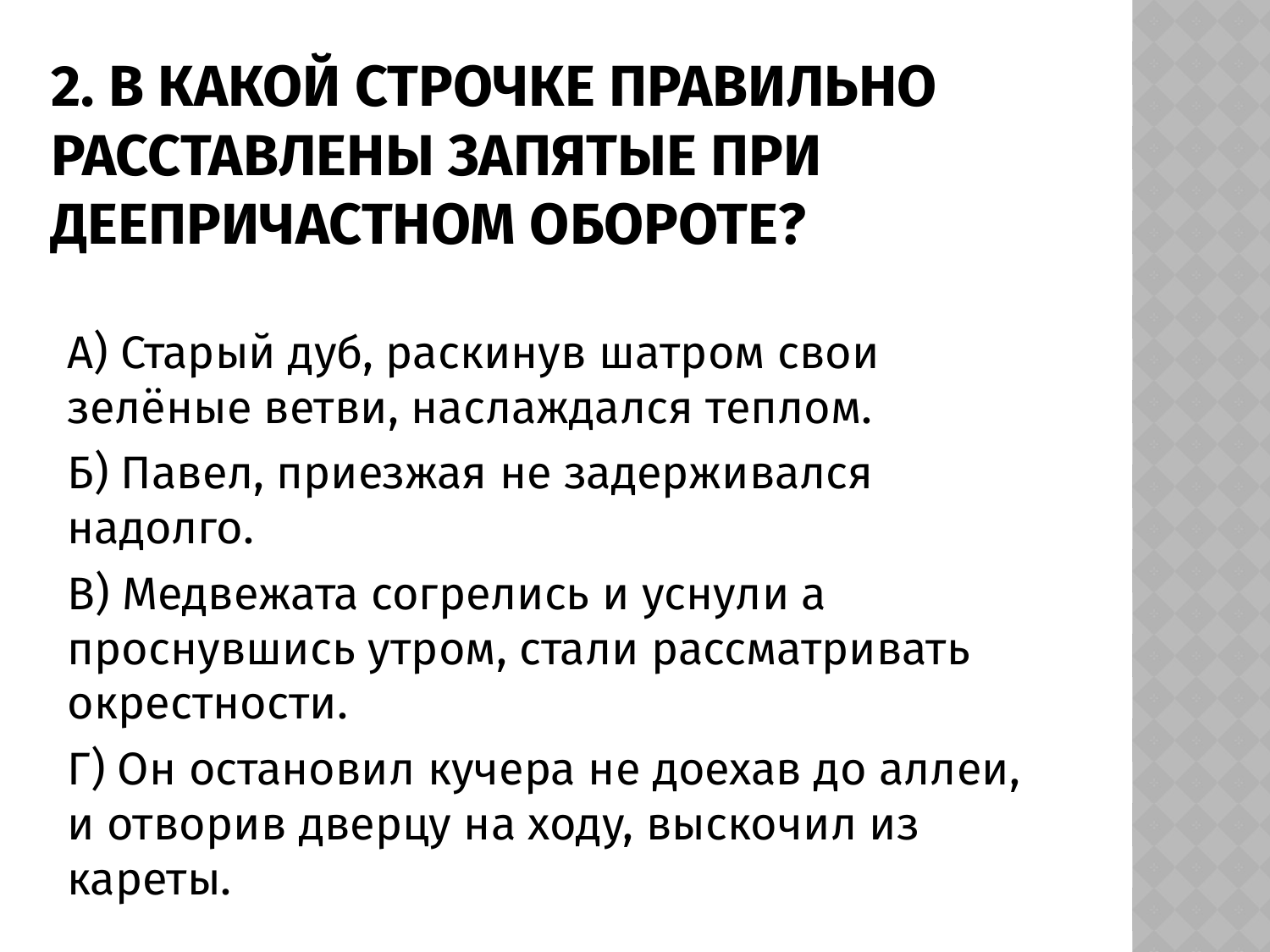

# 2. В какой строчке правильно расставлены запятые при деепричастном обороте?
А) Старый дуб, раскинув шатром свои зелёные ветви, наслаждался теплом.
Б) Павел, приезжая не задерживался надолго.
В) Медвежата согрелись и уснули а проснувшись утром, стали рассматривать окрестности.
Г) Он остановил кучера не доехав до аллеи, и отворив дверцу на ходу, выскочил из кареты.